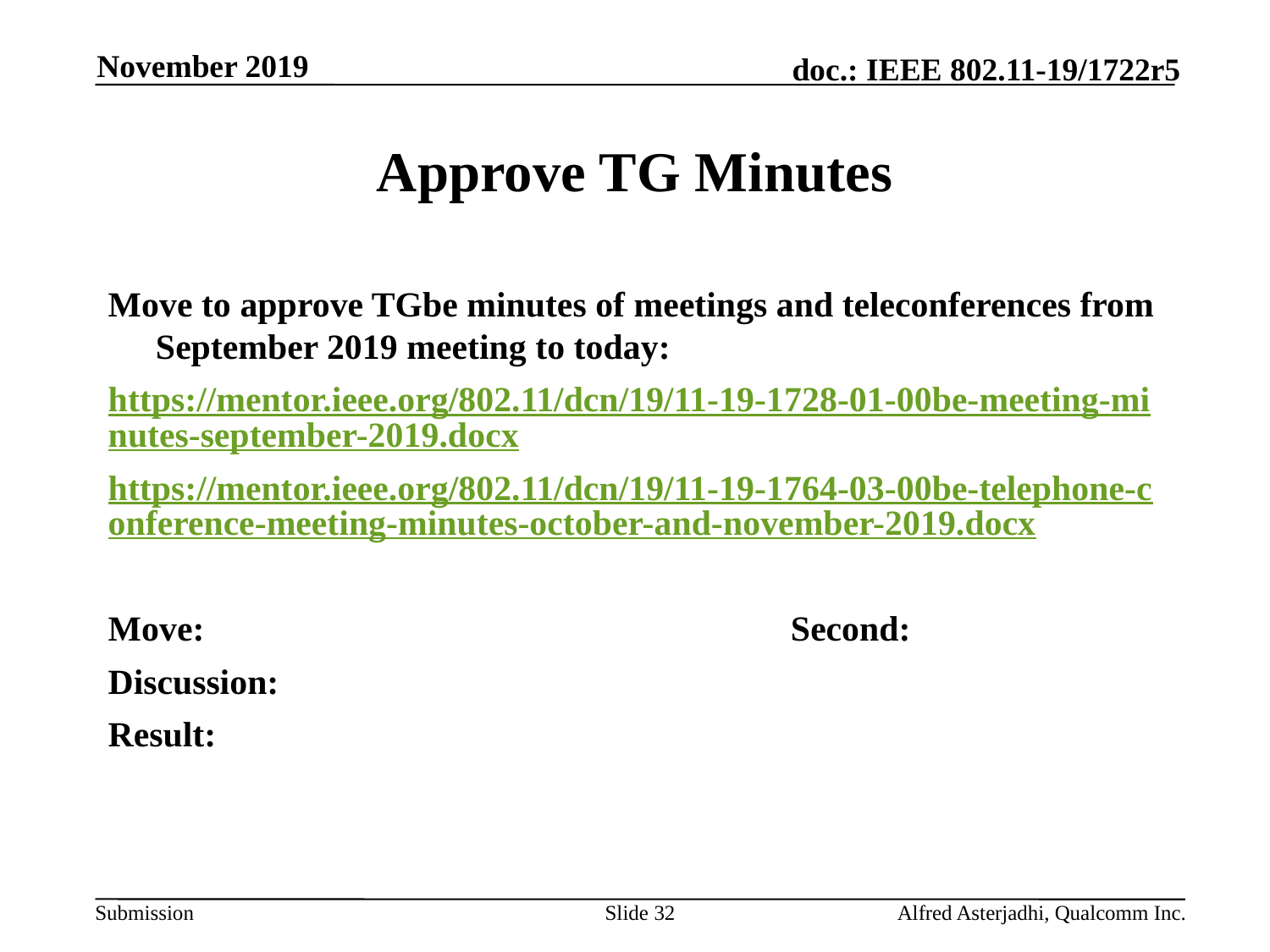

November 2019
# Approve TG Minutes
Move to approve TGbe minutes of meetings and teleconferences from September 2019 meeting to today:
https://mentor.ieee.org/802.11/dcn/19/11-19-1728-01-00be-meeting-minutes-september-2019.docx
https://mentor.ieee.org/802.11/dcn/19/11-19-1764-03-00be-telephone-conference-meeting-minutes-october-and-november-2019.docx

Move: 					Second:
Discussion:
Result:
Slide 32
Alfred Asterjadhi, Qualcomm Inc.